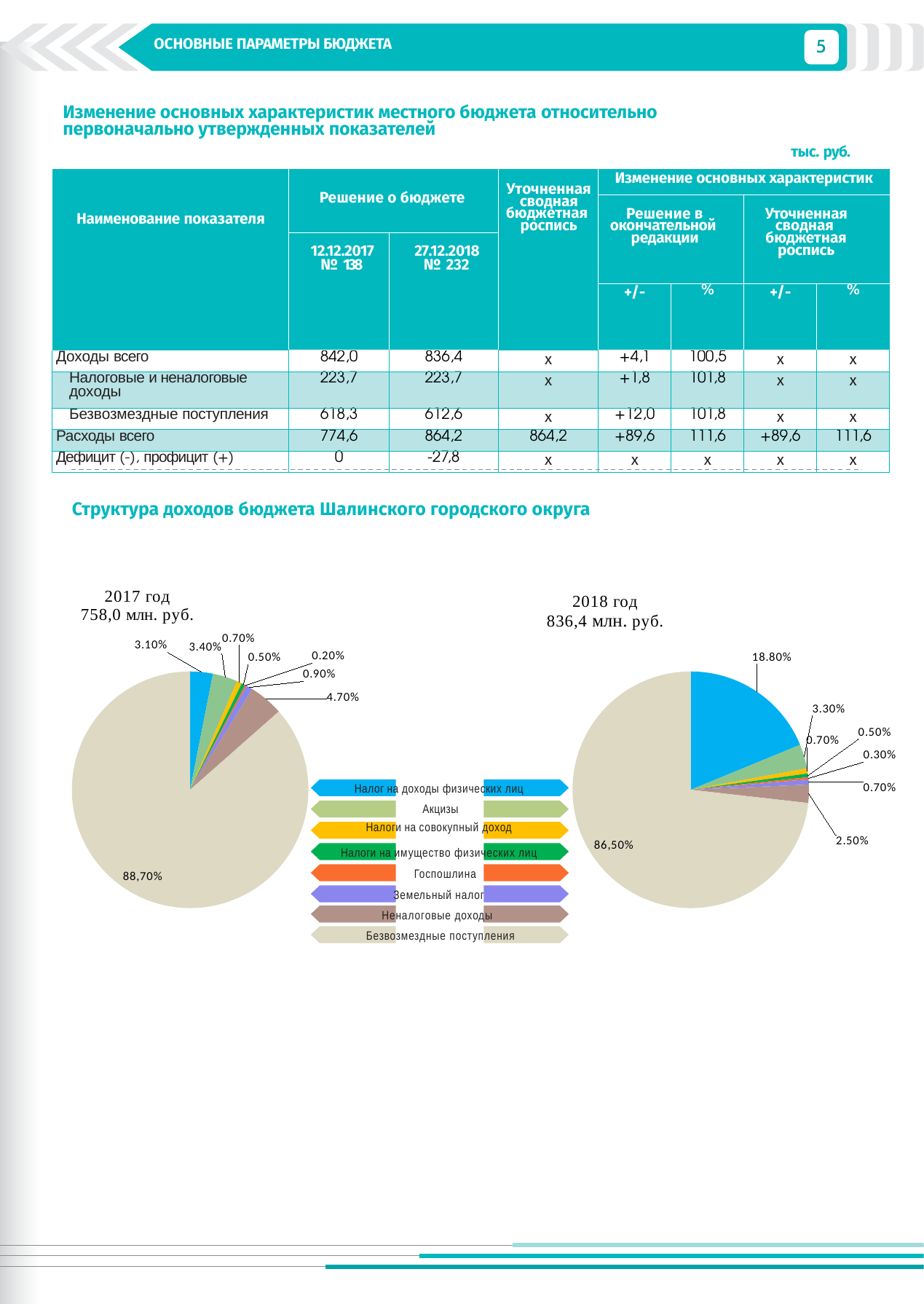

5

ОСНОВНЫЕ ПАРАМЕТРЫ БЮДЖЕТА

ОСНОВНЫЕ ПАРАМЕТРЫ БДЖЕТА
Изменение основных характеристик местного бюджета относительно  первоначально утвержденных показателей
тыс. руб.
| Наименование показателя | Решение о бюджете |  | Уточненная сводная бюджетная роспись | Изменение основных характеристик |  |  |  |
| --- | --- | --- | --- | --- | --- | --- | --- |
|  |  |  |  | Решение в окончательной редакции |  | Уточненная сводная бюджетная роспись |  |
|  | 12.12.2017 № 138 | 27.12.2018 № 232 |  |  |  |  |  |
|  |  |  |  | +/- | % | +/- | % |
| Доходы всего | 842,0 | 836,4 | x | +4,1 | 100,5 | x | x |
| Налоговые и неналоговые доходы | 223,7 | 223,7 | x | +1,8 | 101,8 | x | x |
| Безвозмездные поступления | 618,3 | 612,6 | x | +12,0 | 101,8 | x | x |
| Расходы всего | 774,6 | 864,2 | 864,2 | +89,6 | 111,6 | +89,6 | 111,6 |
| Дефицит (-), профицит (+) | 0 | -27,8 | x | x | x | x | x |

Структура доходов бюджета Шалинского городского округа

### Chart

| Category | Продажи |
|---|---|
| Налог на доходы физических лиц | 3.1 |
| Акцизы | 3.4 |
| Налоги на совокупный доход | 0.7000000000000006 |
| Налоги на имущество физических лиц | 0.5 |
| Госпошлина | 0.2 |
| Земельный налог | 0.9 |
| Неналоговые доходы | 4.7 |
| Безвозмездные поступления | 86.5 |

### Chart

| Category | Продажи |
|---|---|
| Налог на доходы физических лиц | 18.8 |
| Акцизы | 3.3 |
| Налоги на совокупный доход | 0.7000000000000006 |
| Налоги на имущество физических лиц | 0.5 |
| Госпошлина | 0.3000000000000003 |
| Земельный налог | 0.7000000000000006 |
| Неналоговые доходы | 2.5 |
| Безвозмездные поступления | 73.2 |

Налог на доходы физических лиц

Акцизы
Налоги на совокупный доход

Налоги на имущество физических лиц

Госпошлина

Земельный налог

Неналоговые доходы

Безвозмездные поступления